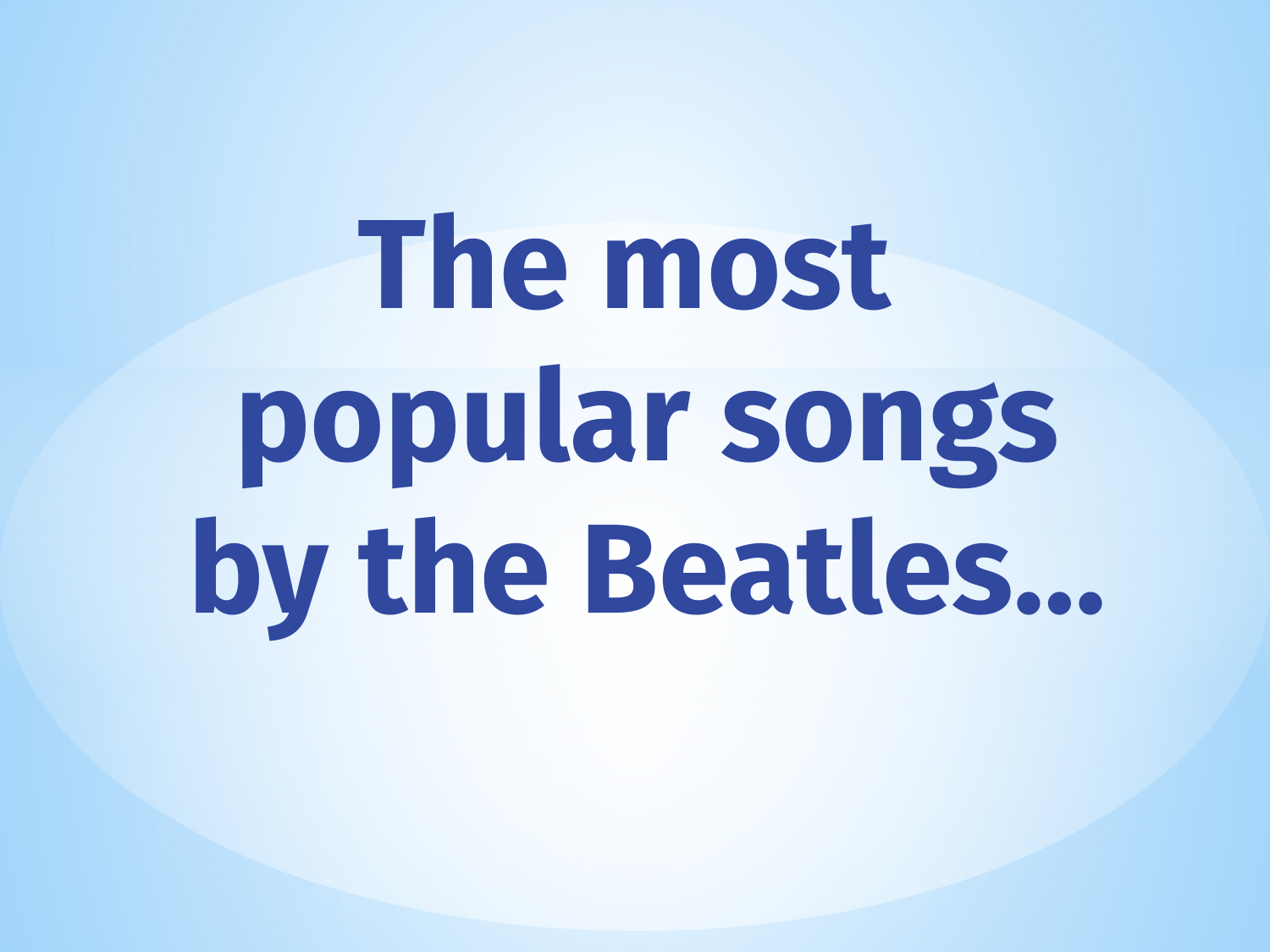

# The most popular songs by the Beatles…